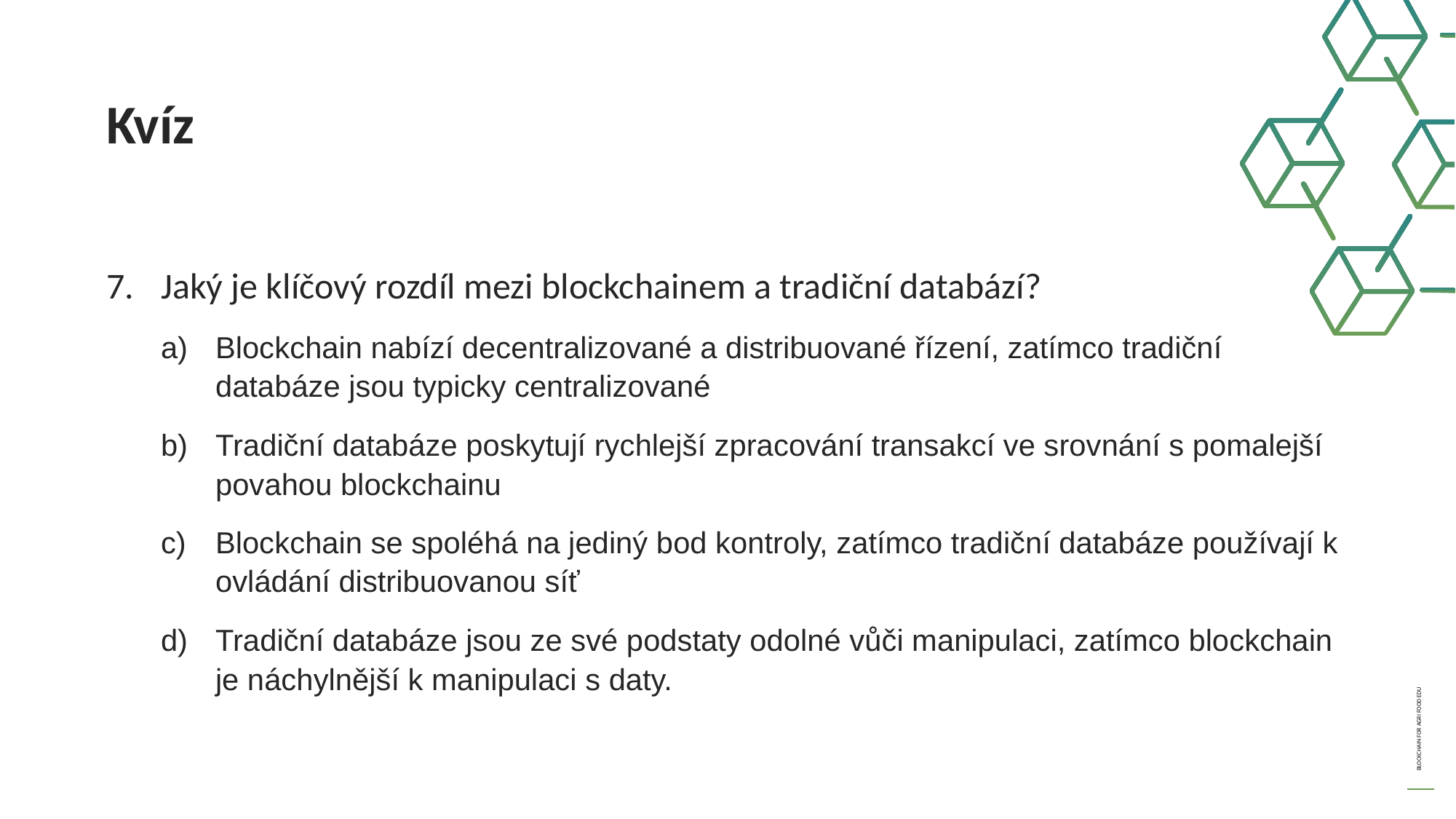

Kvíz
Jaký je klíčový rozdíl mezi blockchainem a tradiční databází?
Blockchain nabízí decentralizované a distribuované řízení, zatímco tradiční databáze jsou typicky centralizované
Tradiční databáze poskytují rychlejší zpracování transakcí ve srovnání s pomalejší povahou blockchainu
Blockchain se spoléhá na jediný bod kontroly, zatímco tradiční databáze používají k ovládání distribuovanou síť
Tradiční databáze jsou ze své podstaty odolné vůči manipulaci, zatímco blockchain je náchylnější k manipulaci s daty.